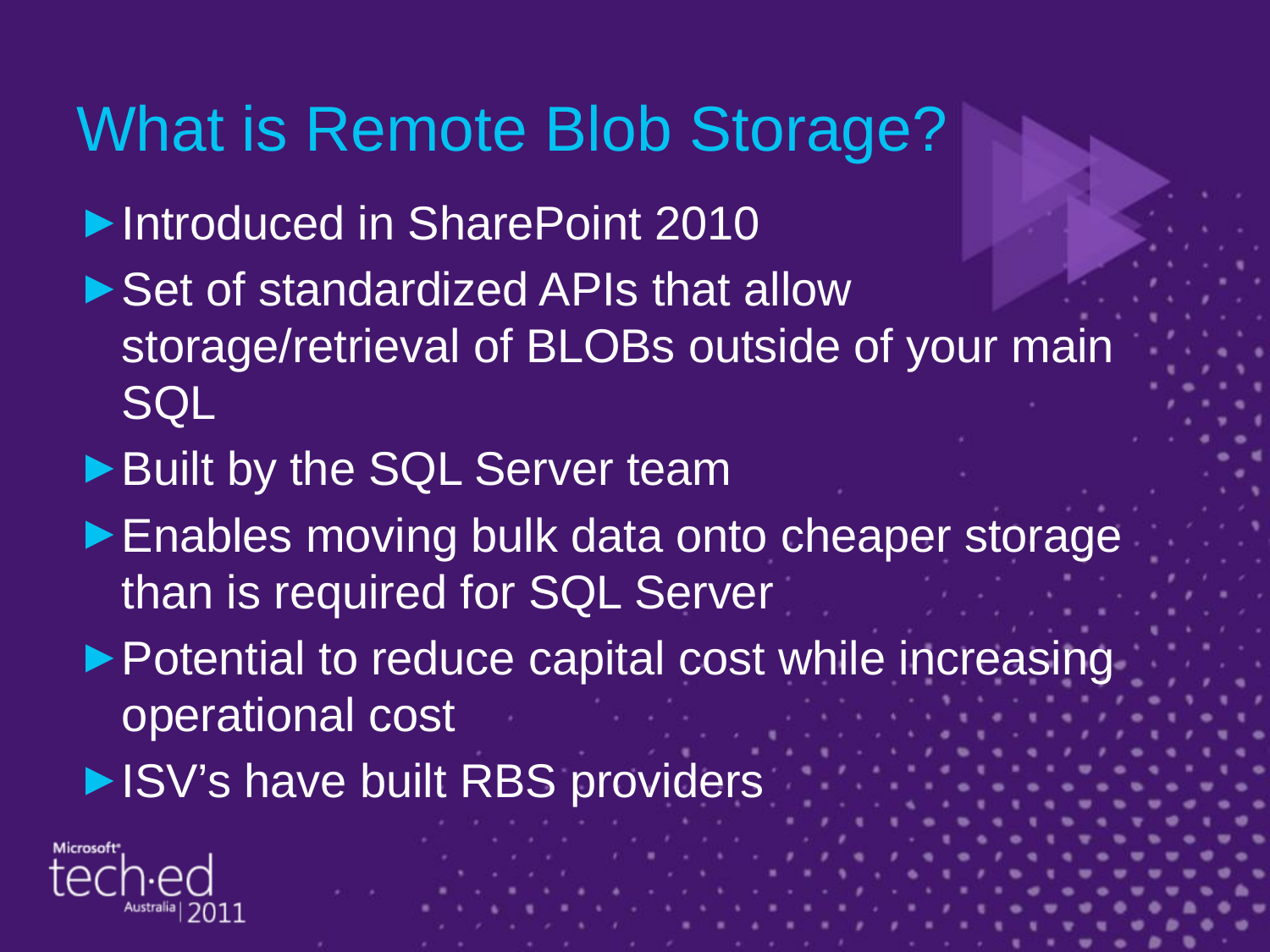

# What is Remote Blob Storage?
Introduced in SharePoint 2010
Set of standardized APIs that allow storage/retrieval of BLOBs outside of your main SQL
Built by the SQL Server team
Enables moving bulk data onto cheaper storage than is required for SQL Server
Potential to reduce capital cost while increasing operational cost
ISV’s have built RBS providers